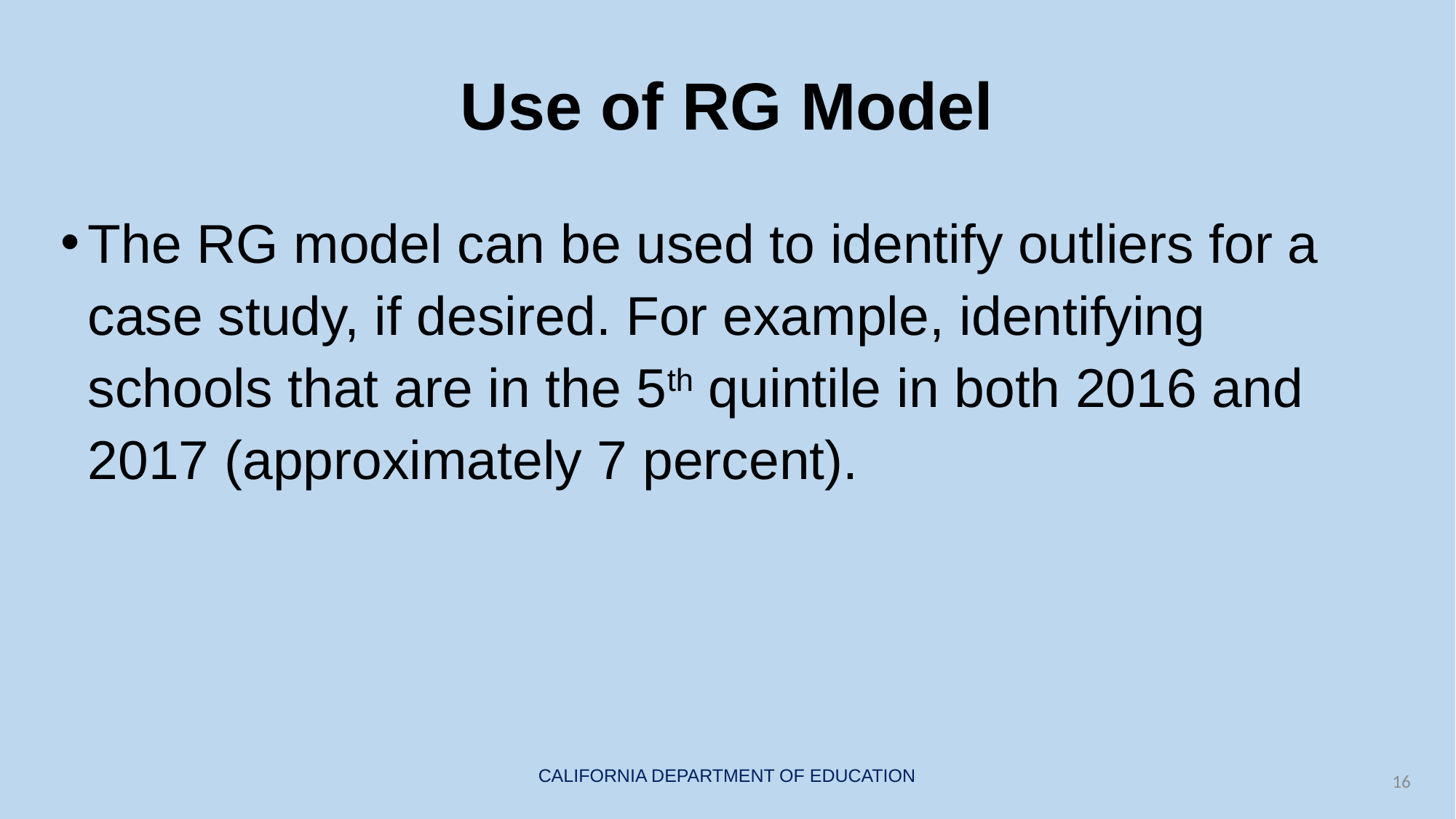

# Use of RG Model
The RG model can be used to identify outliers for a case study, if desired. For example, identifying schools that are in the 5th quintile in both 2016 and 2017 (approximately 7 percent).

16